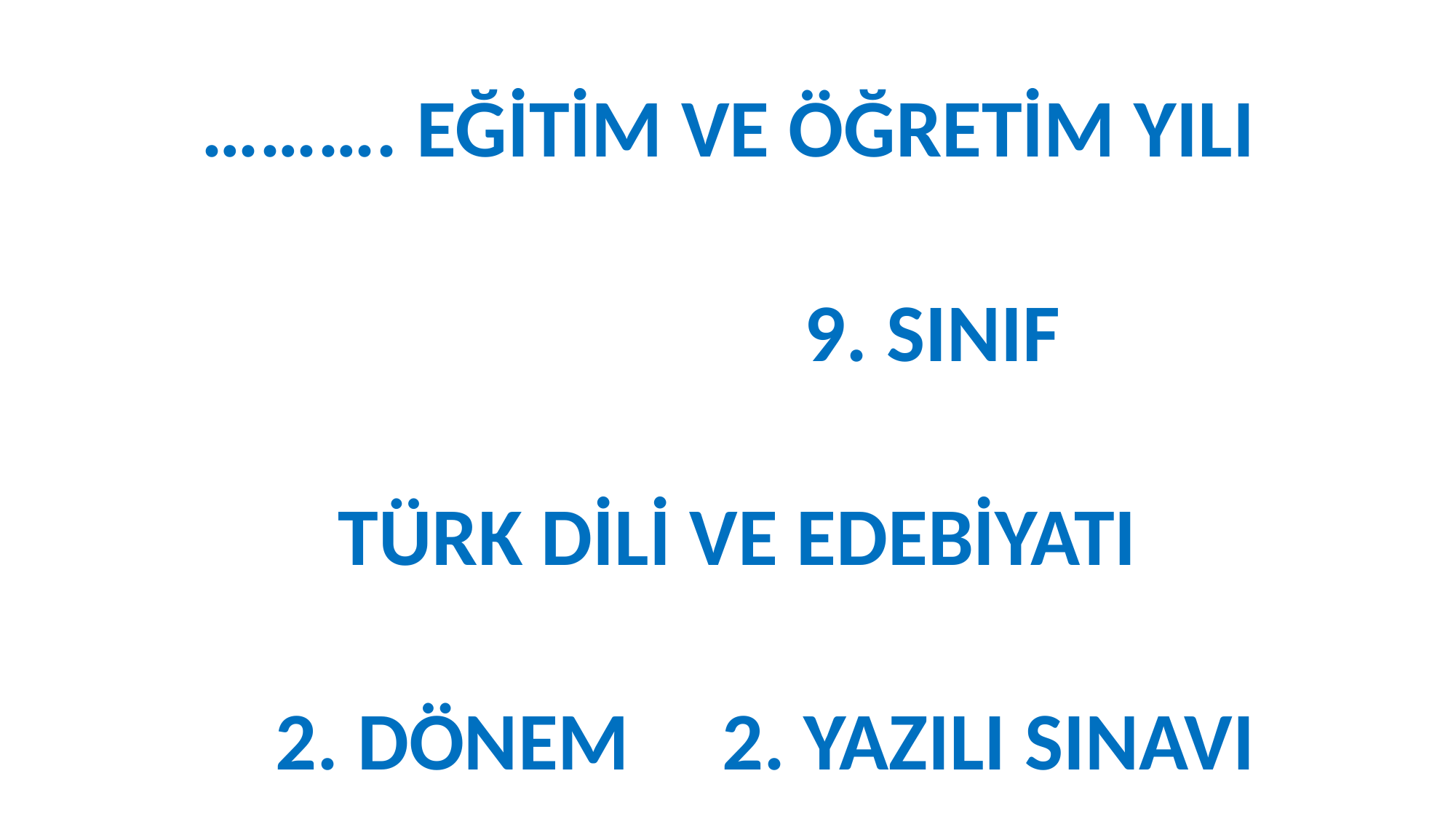

………. EĞİTİM VE ÖĞRETİM YILI

                       9. SINIF

  TÜRK DİLİ VE EDEBİYATI

    2. DÖNEM     2. YAZILI SINAVI